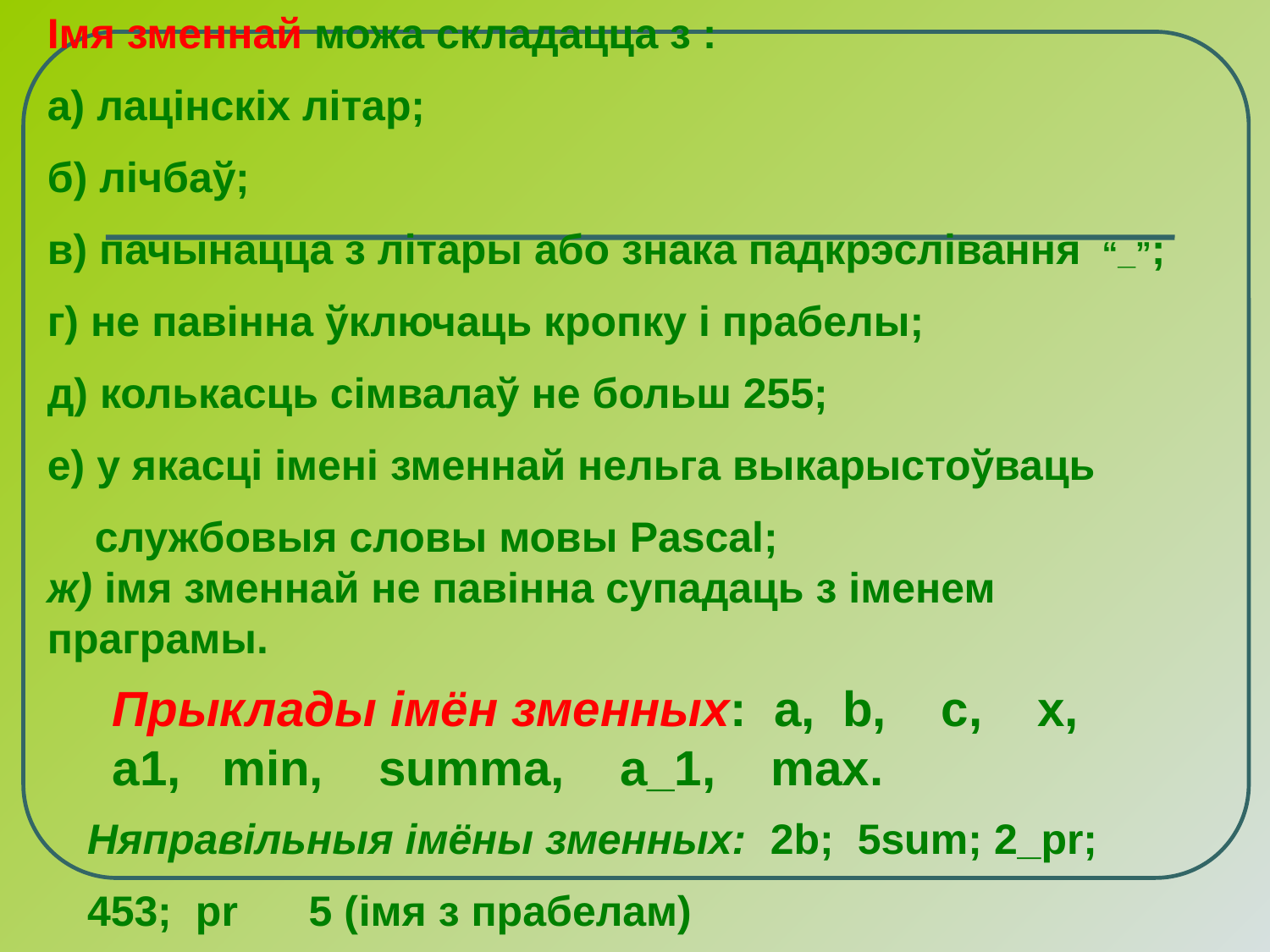

Імя зменнай можа складацца з :
а) лацінскіх літар;
б) лічбаў;
в) пачынацца з літары або знака падкрэслівання  “_”;
г) не павінна ўключаць кропку і прабелы;
д) колькасць сімвалаў не больш 255;
е) у якасці імені зменнай нельга выкарыстоўваць
    службовыя словы мовы Pascal;
ж) імя зменнай не павінна супадаць з іменем праграмы.

Прыклады імён зменных:  a,  b,    c,    x,  a1,   min,    summa,    a_1,    max.
Няправільныя імёны зменных:  2b;  5sum; 2_pr;
453;  pr      5 (імя з прабелам)